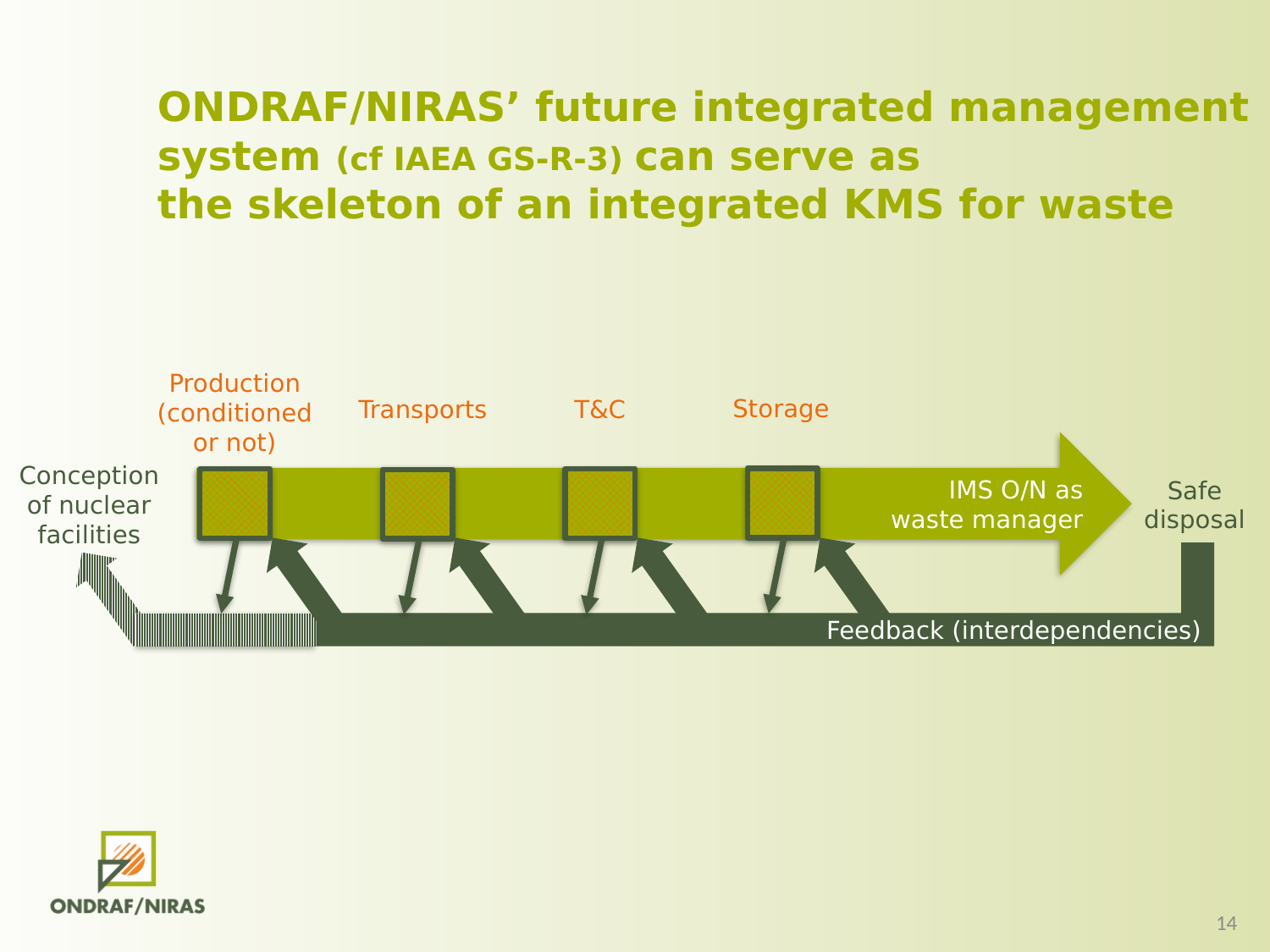

ONDRAF/NIRAS’ future integrated management system (cf IAEA GS-R-3) can serve as
the skeleton of an integrated KMS for waste

Storage
Transports
T&C
Production (conditioned or not)
IMS O/N as
waste manager
Conception of nuclear facilities
Safe disposal

Feedback (interdependencies)